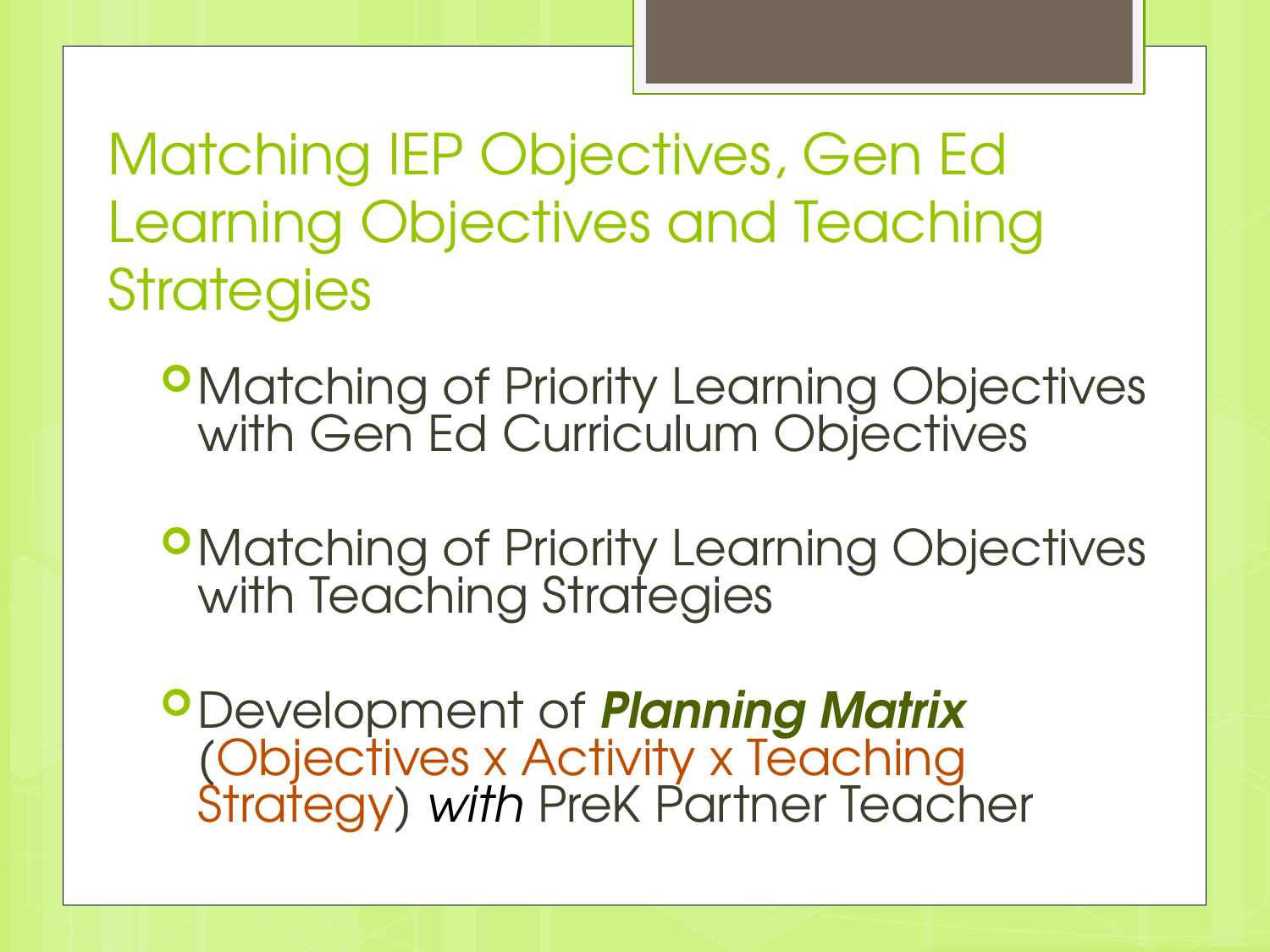

Matching IEP Objectives, Gen Ed Learning Objectives and Teaching Strategies
Matching of Priority Learning Objectives with Gen Ed Curriculum Objectives

Matching of Priority Learning Objectives with Teaching Strategies

Development of Planning Matrix (Objectives x Activity x Teaching Strategy) with PreK Partner Teacher